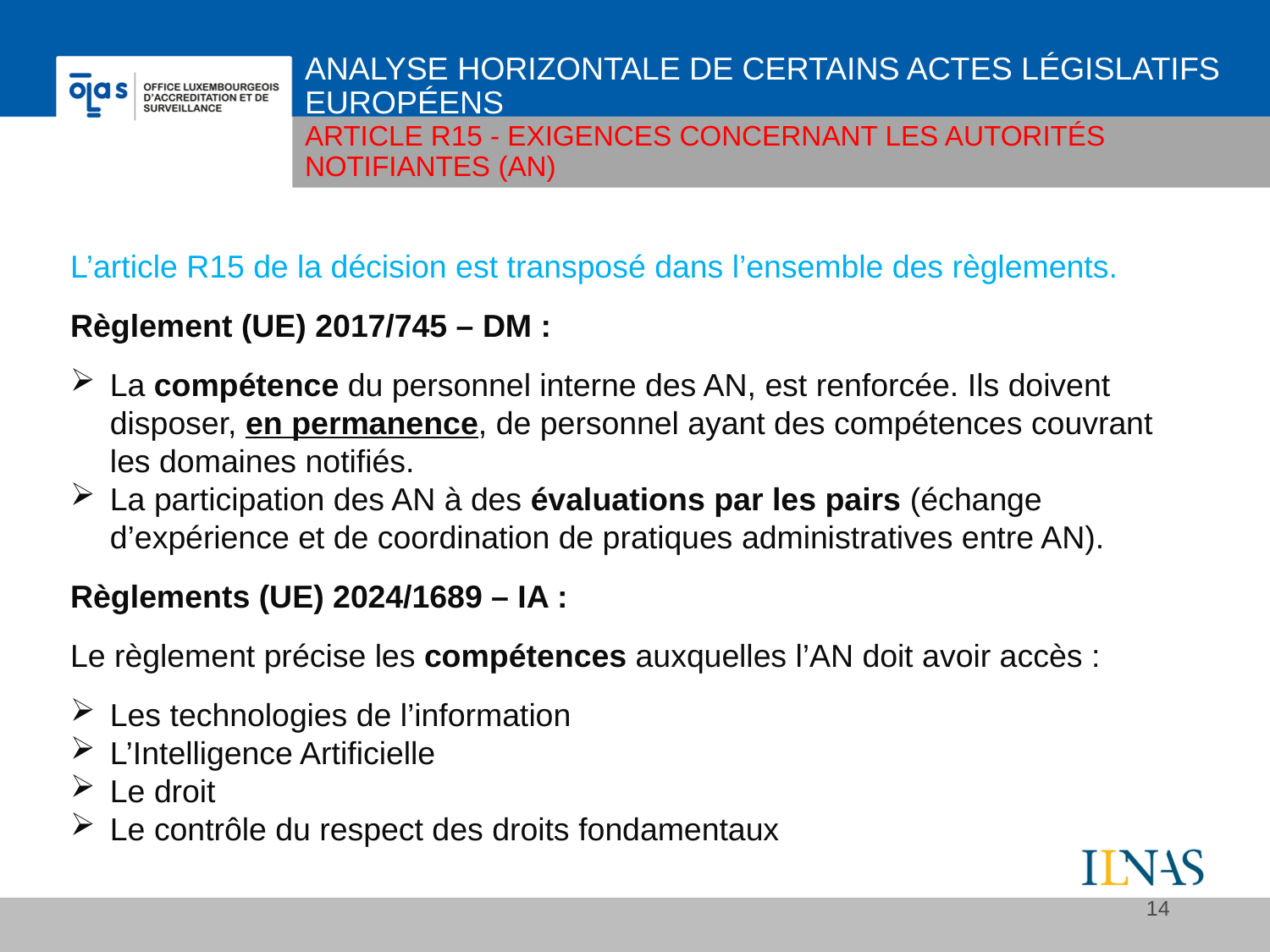

# Analyse horizontale de certains actes législatifs européens
Article R15 - Exigences concernant les autorités notifiantes (AN)
L’article R15 de la décision est transposé dans l’ensemble des règlements.

Règlement (UE) 2017/745 – DM :

La compétence du personnel interne des AN, est renforcée. Ils doivent disposer, en permanence, de personnel ayant des compétences couvrant les domaines notifiés.
La participation des AN à des évaluations par les pairs (échange d’expérience et de coordination de pratiques administratives entre AN).

Règlements (UE) 2024/1689 – IA :

Le règlement précise les compétences auxquelles l’AN doit avoir accès :

Les technologies de l’information
L’Intelligence Artificielle
Le droit
Le contrôle du respect des droits fondamentaux
14